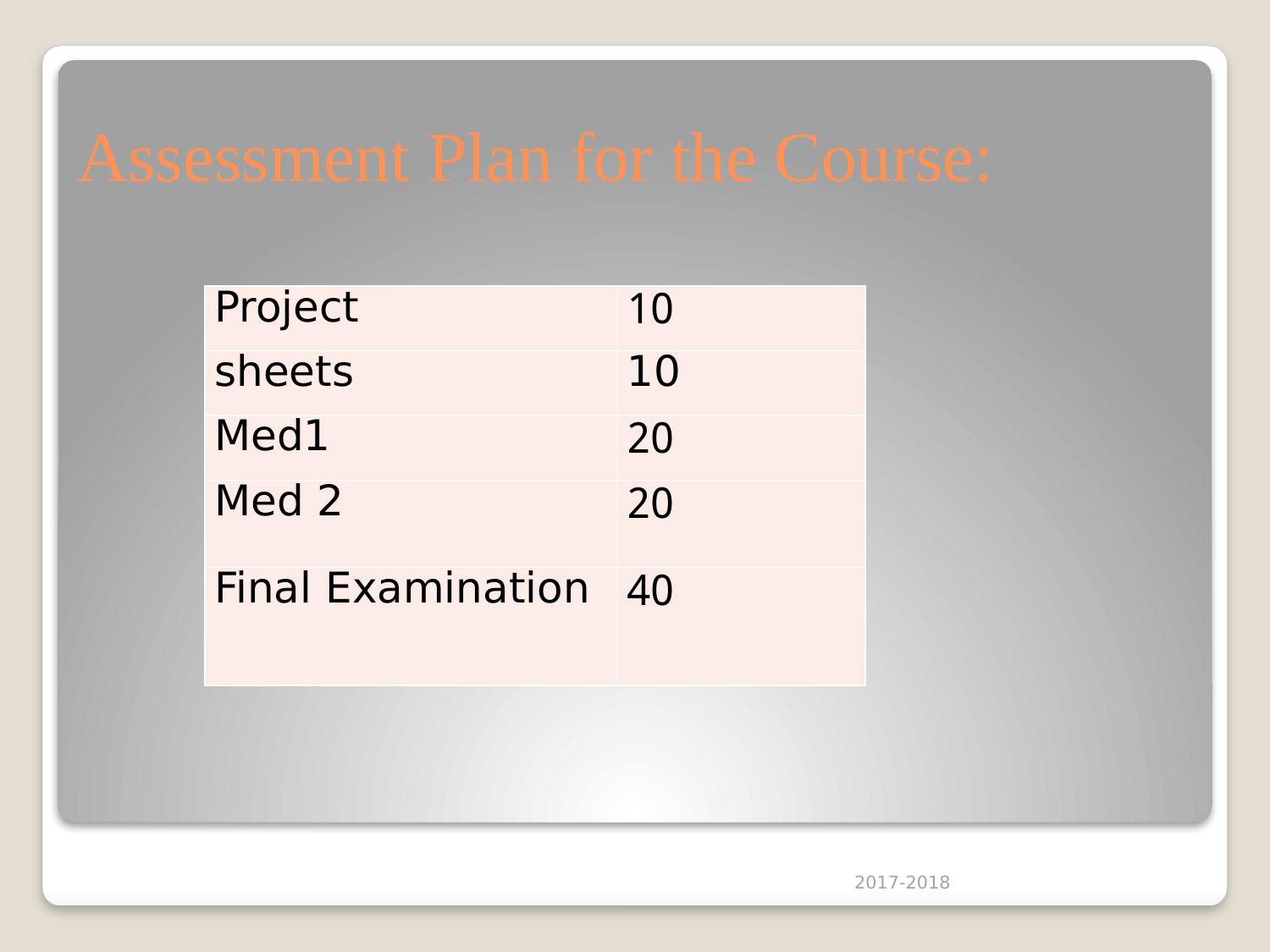

# Assessment Plan for the Course:

| Project | 10 |
| --- | --- |
| sheets | 10 |
| Med1 | 20 |
| Med 2 | 20 |
| Final Examination | 40 |
2017-2018